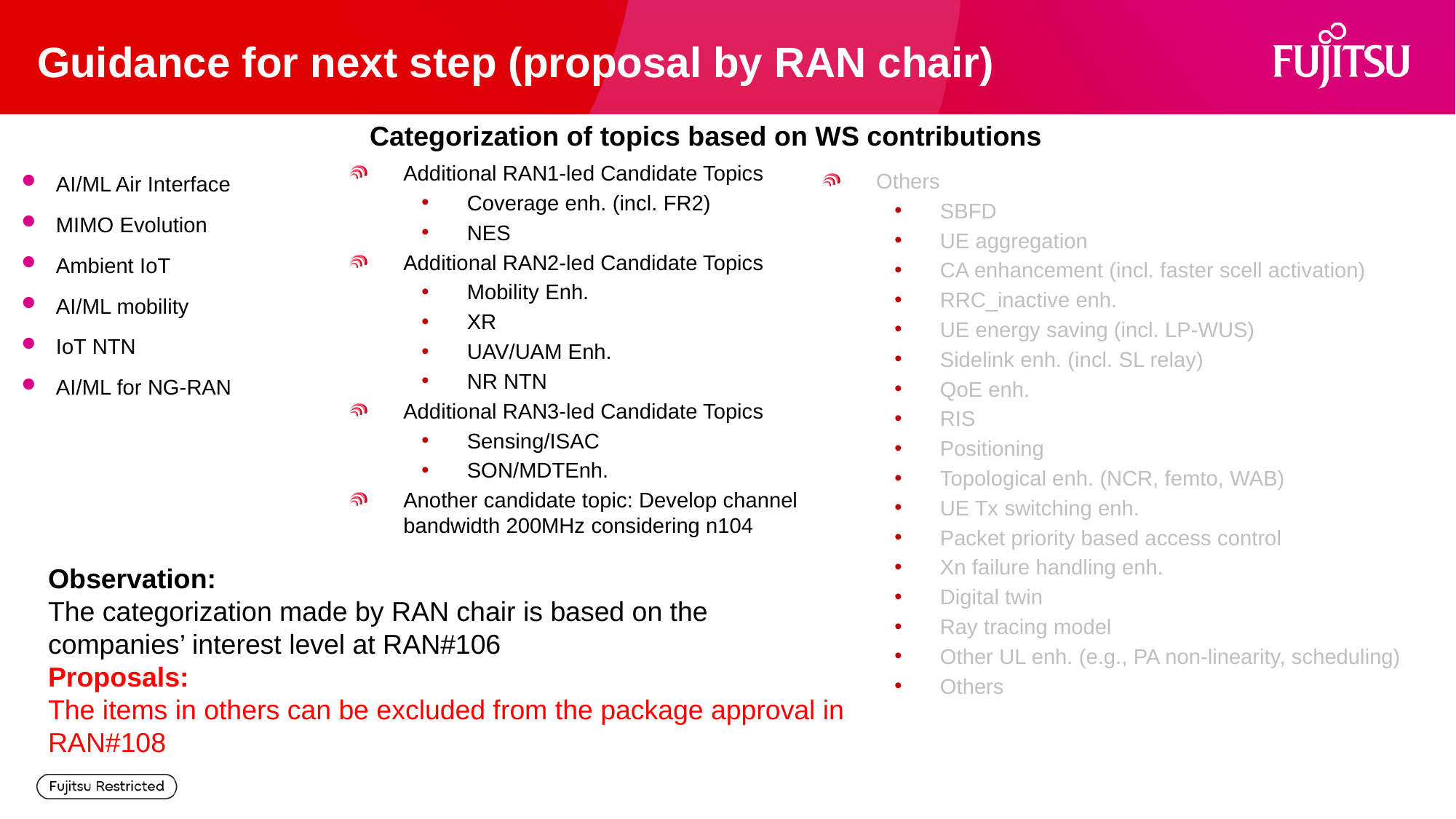

# Guidance for next step (proposal by RAN chair)
Categorization of topics based on WS contributions
Additional RAN1-led Candidate Topics
Coverage enh. (incl. FR2)
NES
Additional RAN2-led Candidate Topics
Mobility Enh.
XR
UAV/UAM Enh.
NR NTN
Additional RAN3-led Candidate Topics
Sensing/ISAC
SON/MDTEnh.
Another candidate topic: Develop channel bandwidth 200MHz considering n104

Others
SBFD
UE aggregation
CA enhancement (incl. faster scell activation)
RRC_inactive enh.
UE energy saving (incl. LP-WUS)
Sidelink enh. (incl. SL relay)
QoE enh.
RIS
Positioning
Topological enh. (NCR, femto, WAB)
UE Tx switching enh.
Packet priority based access control
Xn failure handling enh.
Digital twin
Ray tracing model
Other UL enh. (e.g., PA non-linearity, scheduling)
Others
AI/ML Air Interface
MIMO Evolution
Ambient IoT
AI/ML mobility
IoT NTN
AI/ML for NG-RAN

Observation:
The categorization made by RAN chair is based on the companies’ interest level at RAN#106
Proposals:
The items in others can be excluded from the package approval in RAN#108